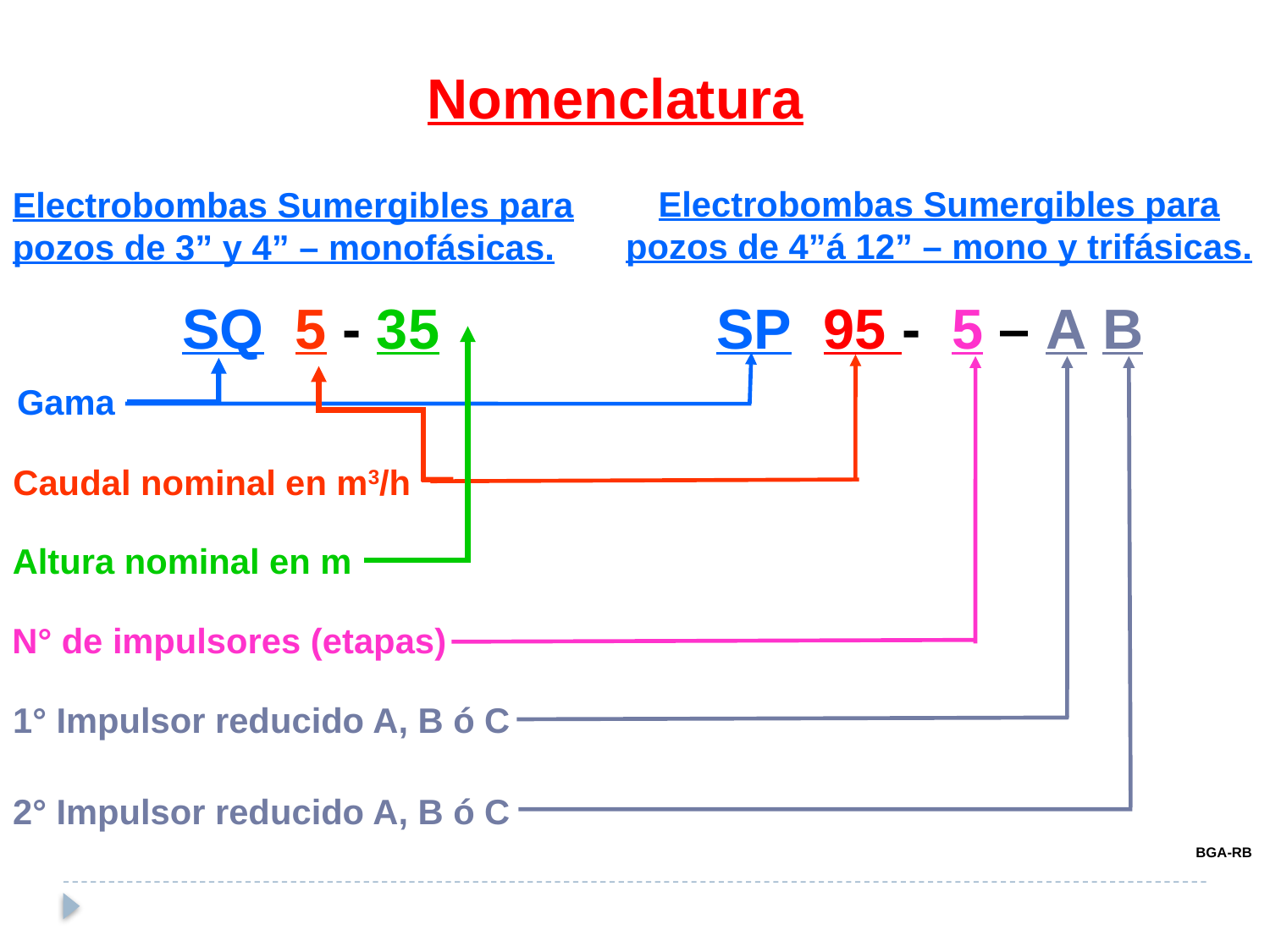

Nomenclatura
Electrobombas Sumergibles para pozos de 4”á 12” – mono y trifásicas.
Electrobombas Sumergibles para pozos de 3” y 4” – monofásicas.
SQ  5 - 35
SP  95 -  5 – A B

Gama

Caudal nominal en m3/h

Altura nominal en m
N° de impulsores (etapas)

1° Impulsor reducido A, B ó C

2° Impulsor reducido A, B ó C

BGA-RB